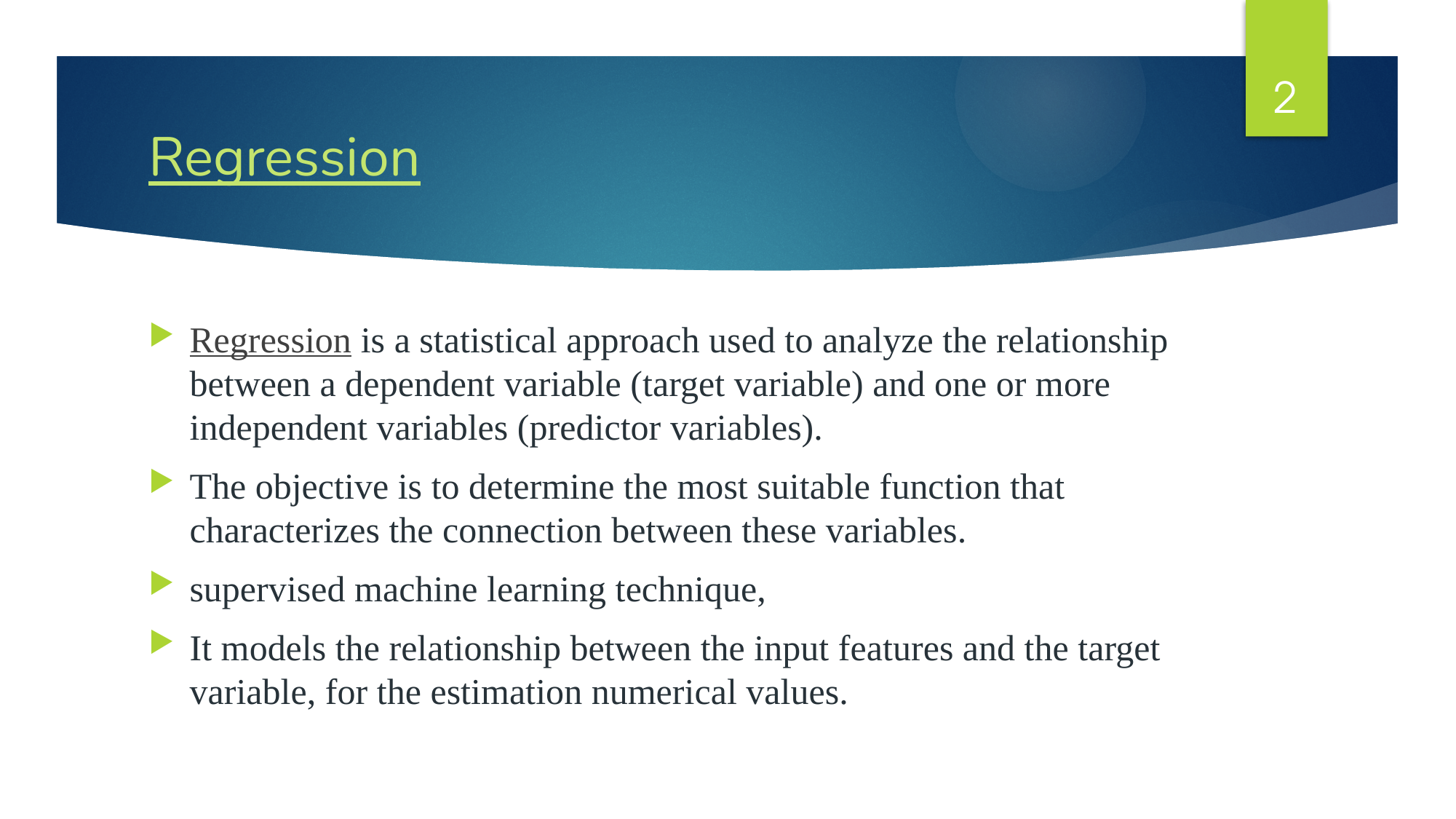

2
# Regression
Regression is a statistical approach used to analyze the relationship between a dependent variable (target variable) and one or more independent variables (predictor variables).
The objective is to determine the most suitable function that characterizes the connection between these variables.
supervised machine learning technique,
It models the relationship between the input features and the target variable, for the estimation numerical values.